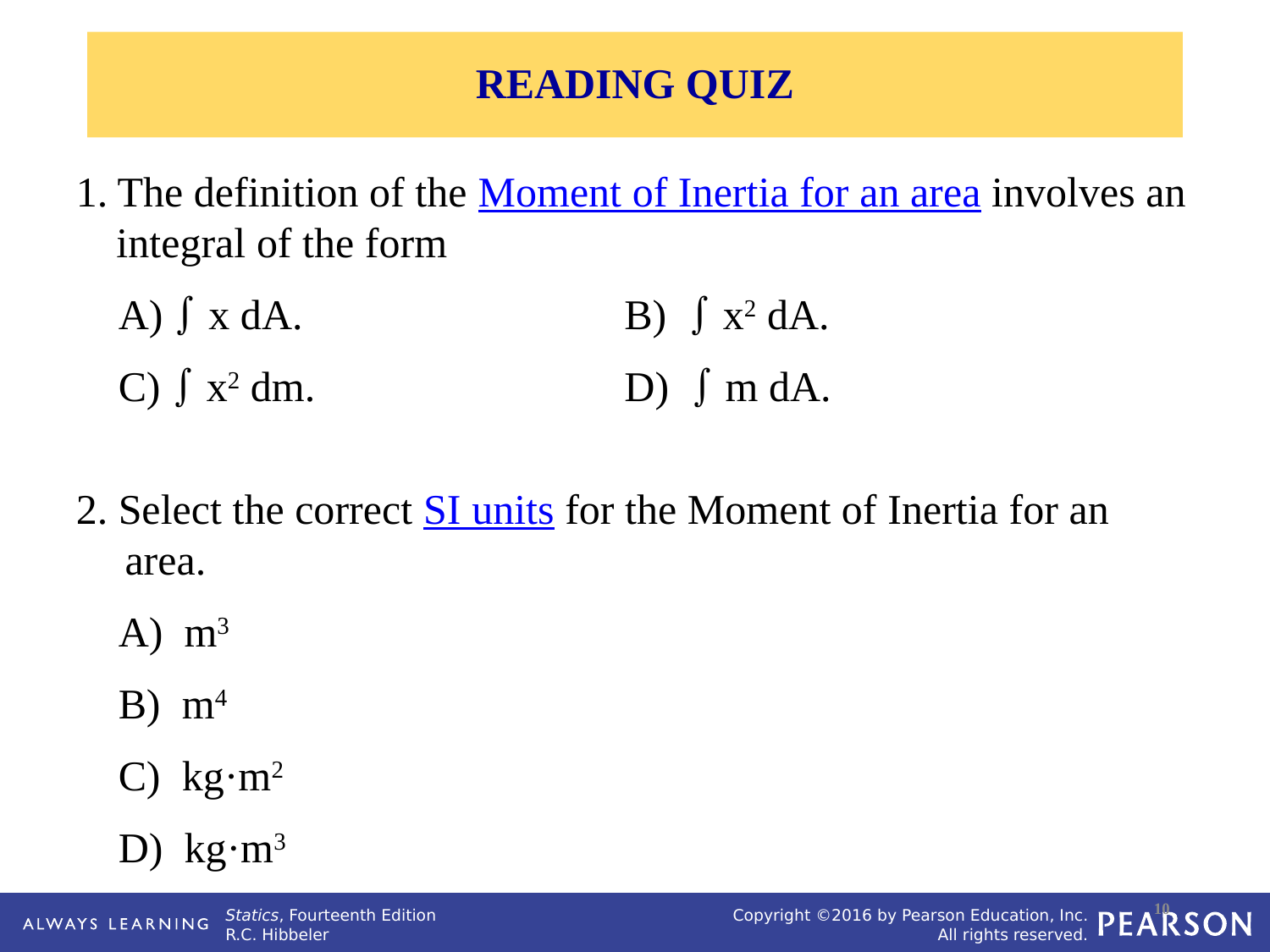

READING QUIZ
1. The definition of the Moment of Inertia for an area involves an integral of the form
    A) ∫ x dA.			B)  ∫ x2 dA.
    C) ∫ x2 dm.			D)  ∫ m dA.
2. Select the correct SI units for the Moment of Inertia for an area.
    A)  m3
    B)  m4
    C)  kg·m2
    D)  kg·m3
10